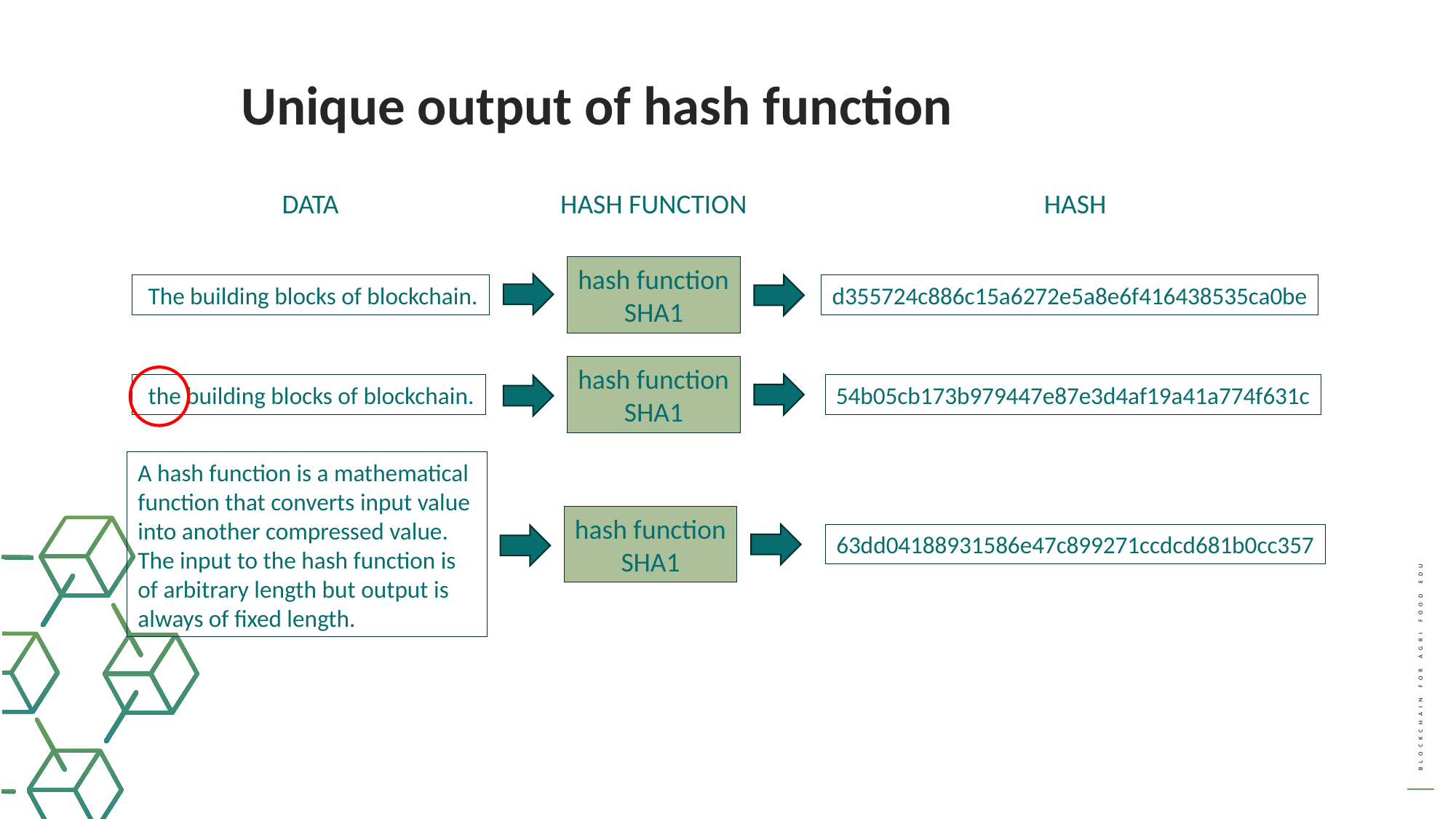

Unique output of hash function
DATA
HASH
HASH FUNCTION
hash function
SHA1

 The building blocks of blockchain.

d355724c886c15a6272e5a8e6f416438535ca0be
hash function
SHA1

 the building blocks of blockchain.
54b05cb173b979447e87e3d4af19a41a774f631c

A hash function is a mathematical function that converts input value into another compressed value. The input to the hash function is of arbitrary length but output is always of fixed length.
hash function
SHA1

63dd04188931586e47c899271ccdcd681b0cc357